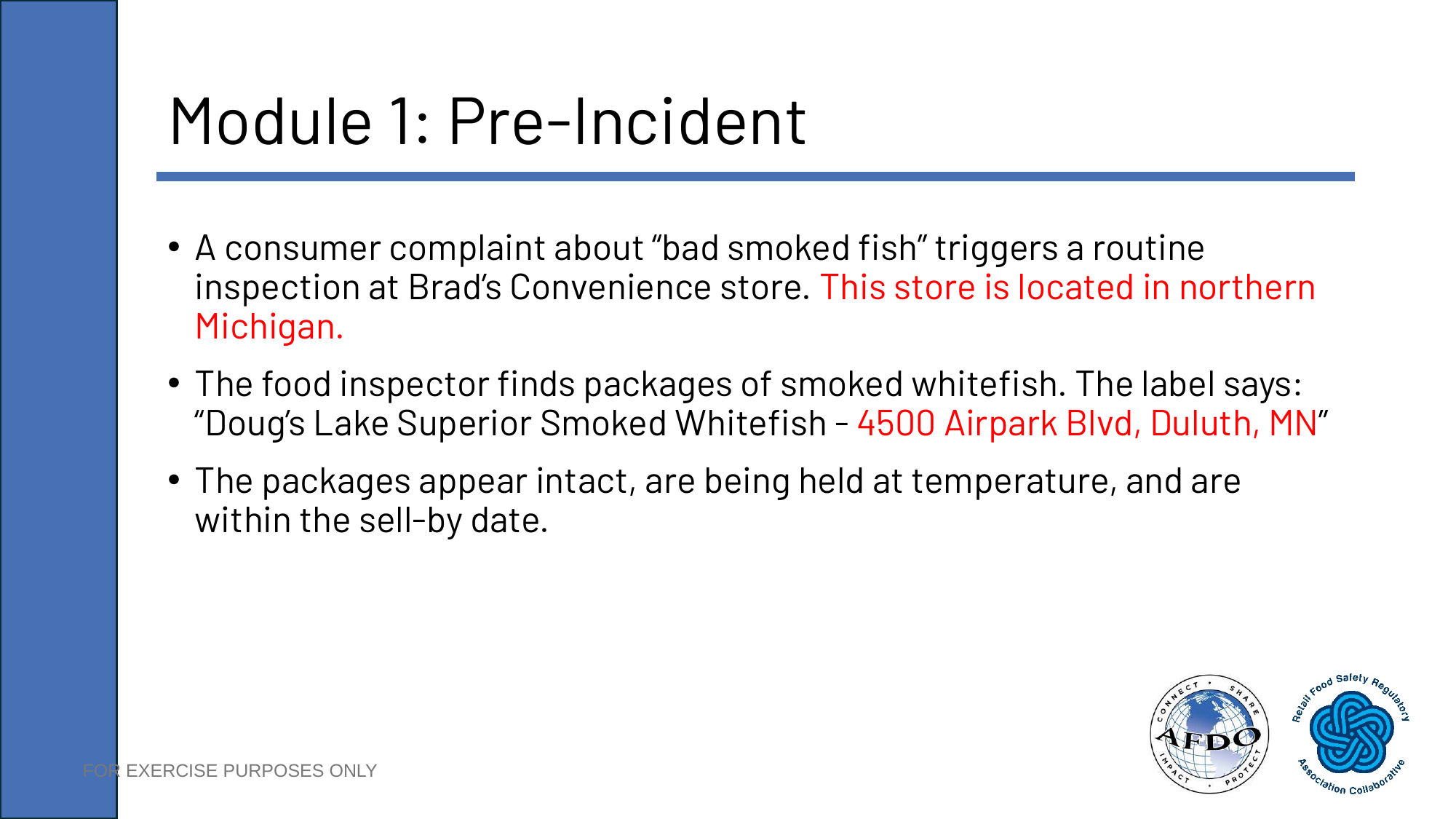

# Module 1: Pre-Incident
A consumer complaint about “bad smoked fish” triggers a routine inspection at Brad’s Convenience store. This store is located in northern Michigan.
The food inspector finds packages of smoked whitefish. The label says: “Doug’s Lake Superior Smoked Whitefish - 4500 Airpark Blvd, Duluth, MN”
The packages appear intact, are being held at temperature, and are within the sell-by date.

FOR EXERCISE PURPOSES ONLY